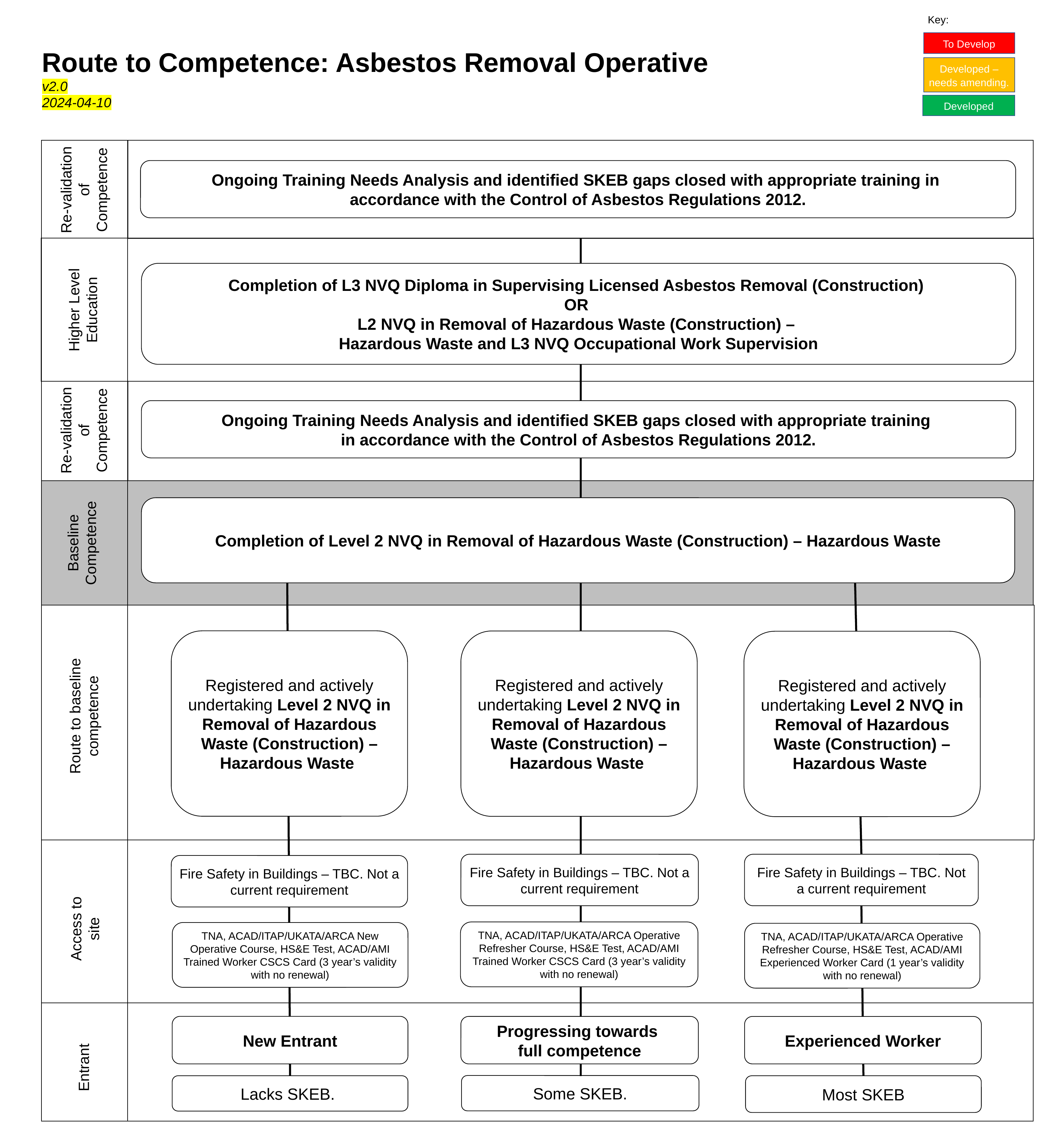

Key:
To Develop
Developed – needs amending.
Developed
Route to Competence: Asbestos Removal Operative
v2.0
2024-04-10

Re-validation of Competence
Ongoing Training Needs Analysis and identified SKEB gaps closed with appropriate training in
accordance with the Control of Asbestos Regulations 2012.

Completion of L3 NVQ Diploma in Supervising Licensed Asbestos Removal (Construction)
OR
L2 NVQ in Removal of Hazardous Waste (Construction) –
Hazardous Waste and L3 NVQ Occupational Work Supervision

Higher Level Education

Ongoing Training Needs Analysis and identified SKEB gaps closed with appropriate training
in accordance with the Control of Asbestos Regulations 2012.
Re-validation of Competence

Completion of Level 2 NVQ in Removal of Hazardous Waste (Construction) – Hazardous Waste

Baseline Competence

Registered and actively undertaking Level 2 NVQ in Removal of Hazardous Waste (Construction) – Hazardous Waste
Registered and actively undertaking Level 2 NVQ in Removal of Hazardous Waste (Construction) – Hazardous Waste
Registered and actively undertaking Level 2 NVQ in Removal of Hazardous Waste (Construction) – Hazardous Waste
Route to baseline competence

Fire Safety in Buildings – TBC. Not a current requirement
Fire Safety in Buildings – TBC. Not a current requirement
Fire Safety in Buildings – TBC. Not a current requirement
Access to site
TNA, ACAD/ITAP/UKATA/ARCA Operative Refresher Course, HS&E Test, ACAD/AMI Trained Worker CSCS Card (3 year’s validity with no renewal)
TNA, ACAD/ITAP/UKATA/ARCA New Operative Course, HS&E Test, ACAD/AMI Trained Worker CSCS Card (3 year’s validity with no renewal)
TNA, ACAD/ITAP/UKATA/ARCA Operative Refresher Course, HS&E Test, ACAD/AMI Experienced Worker Card (1 year’s validity with no renewal)

New Entrant
Progressing towards
full competence
Experienced Worker
Entrant
Some SKEB.
Lacks SKEB.
Most SKEB